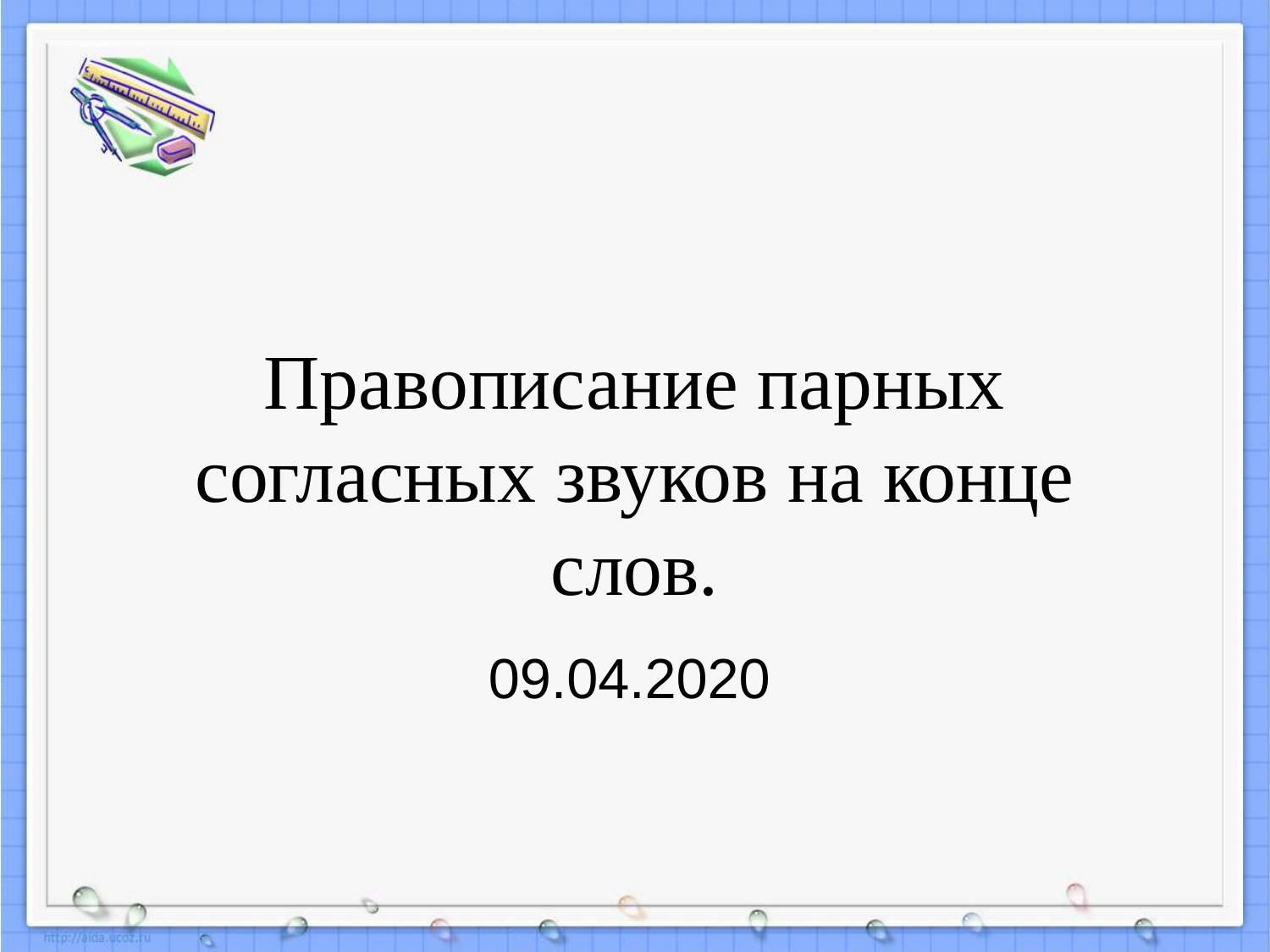

# Правописание парных согласных звуков на конце слов.
09.04.2020